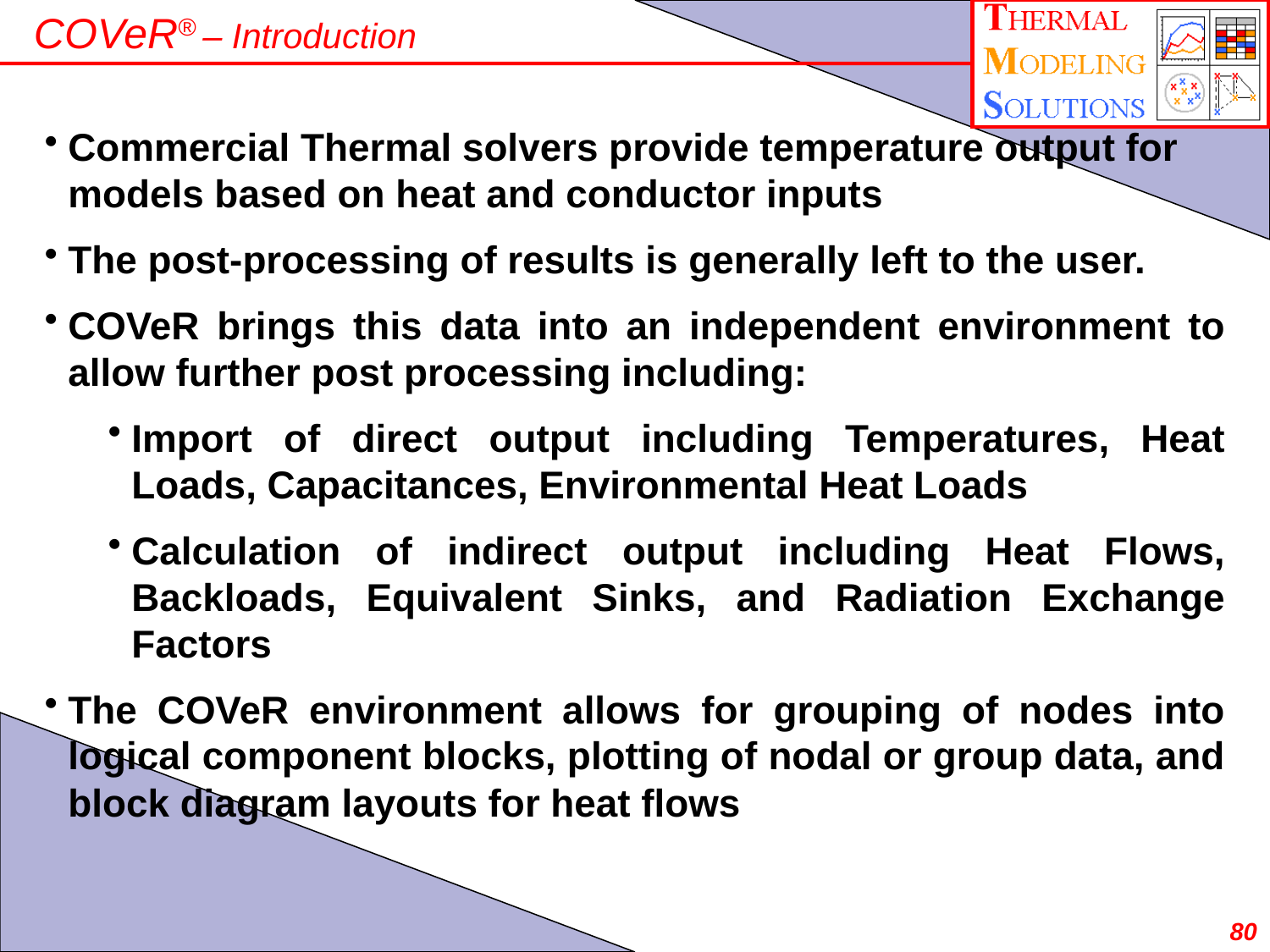

# COVeR® – Introduction

Commercial Thermal solvers provide temperature output for models based on heat and conductor inputs
The post-processing of results is generally left to the user.
COVeR brings this data into an independent environment to allow further post processing including:
Import of direct output including Temperatures, Heat Loads, Capacitances, Environmental Heat Loads
Calculation of indirect output including Heat Flows, Backloads, Equivalent Sinks, and Radiation Exchange Factors
The COVeR environment allows for grouping of nodes into logical component blocks, plotting of nodal or group data, and block diagram layouts for heat flows
80